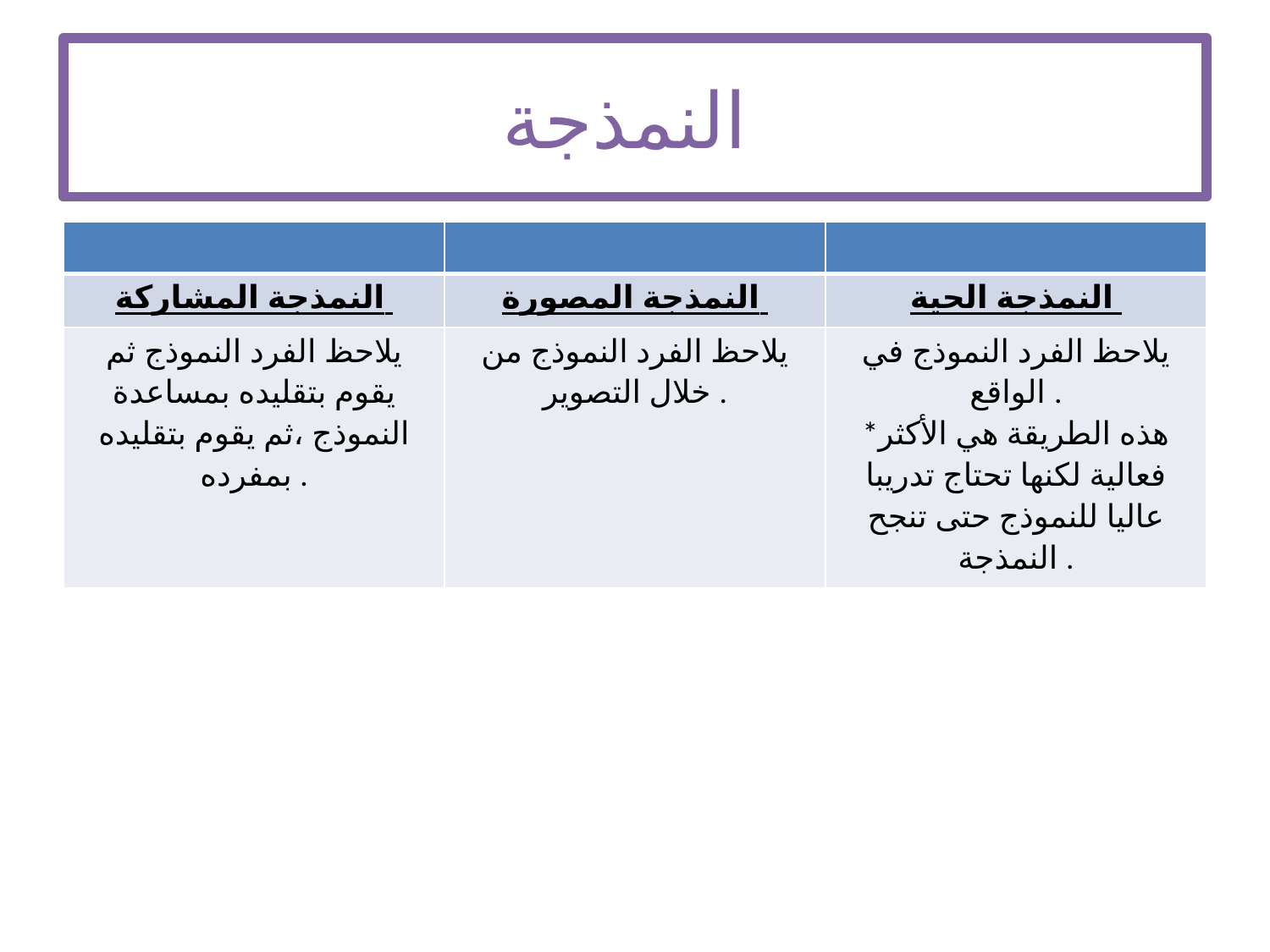

# النمذجة
|  |  |  |
| --- | --- | --- |
| النمذجة المشاركة | النمذجة المصورة | النمذجة الحية |
| يلاحظ الفرد النموذج ثم يقوم بتقليده بمساعدة النموذج ،ثم يقوم بتقليده بمفرده . | يلاحظ الفرد النموذج من خلال التصوير . | يلاحظ الفرد النموذج في الواقع . \*هذه الطريقة هي الأكثر فعالية لكنها تحتاج تدريبا عاليا للنموذج حتى تنجح النمذجة . |